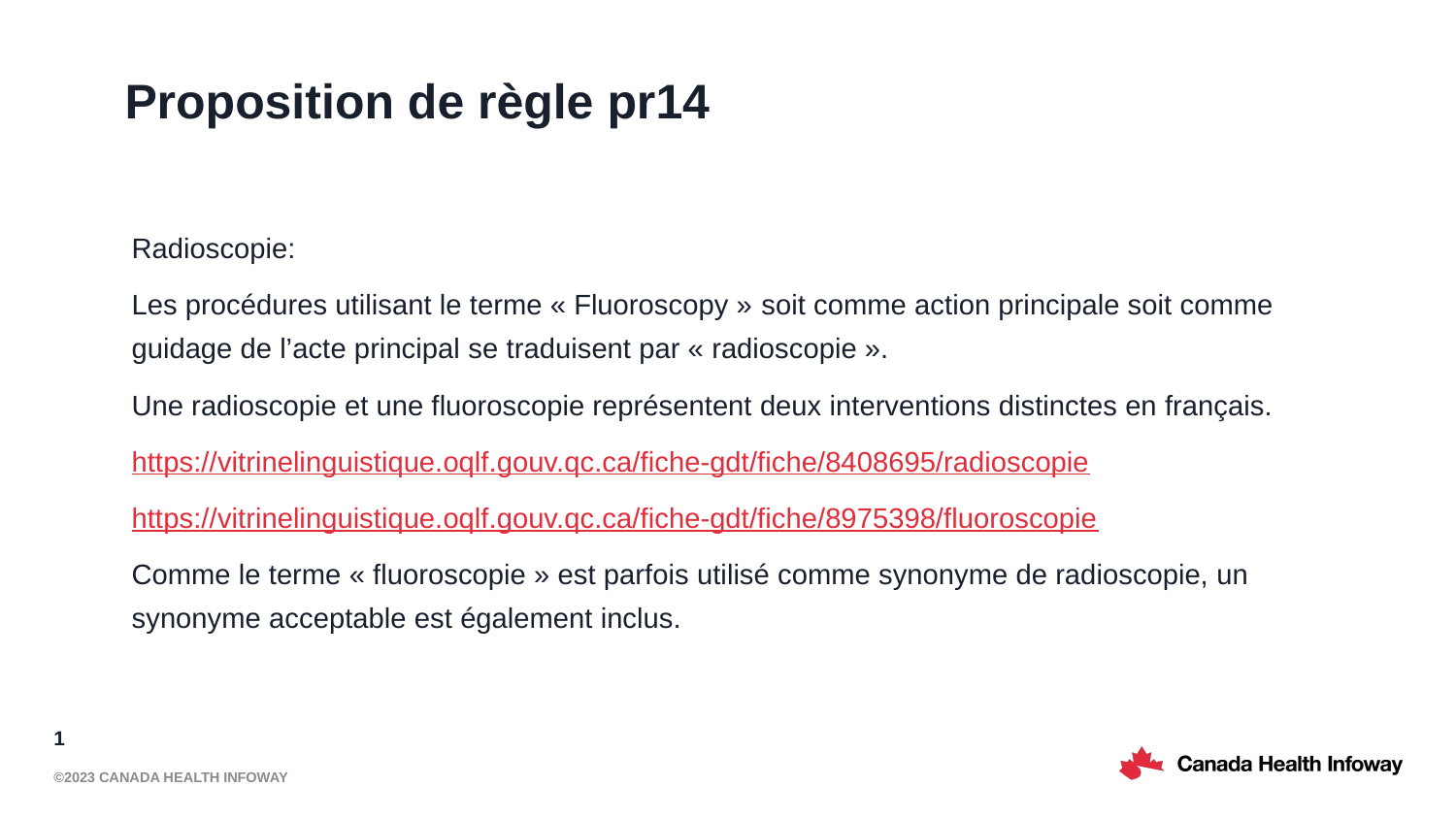

# Proposition de règle pr14
Radioscopie:
Les procédures utilisant le terme « Fluoroscopy » soit comme action principale soit comme guidage de l’acte principal se traduisent par « radioscopie ».
Une radioscopie et une fluoroscopie représentent deux interventions distinctes en français.
https://vitrinelinguistique.oqlf.gouv.qc.ca/fiche-gdt/fiche/8408695/radioscopie
https://vitrinelinguistique.oqlf.gouv.qc.ca/fiche-gdt/fiche/8975398/fluoroscopie
Comme le terme « fluoroscopie » est parfois utilisé comme synonyme de radioscopie, un synonyme acceptable est également inclus.

1
©2023 Canada Health Infoway